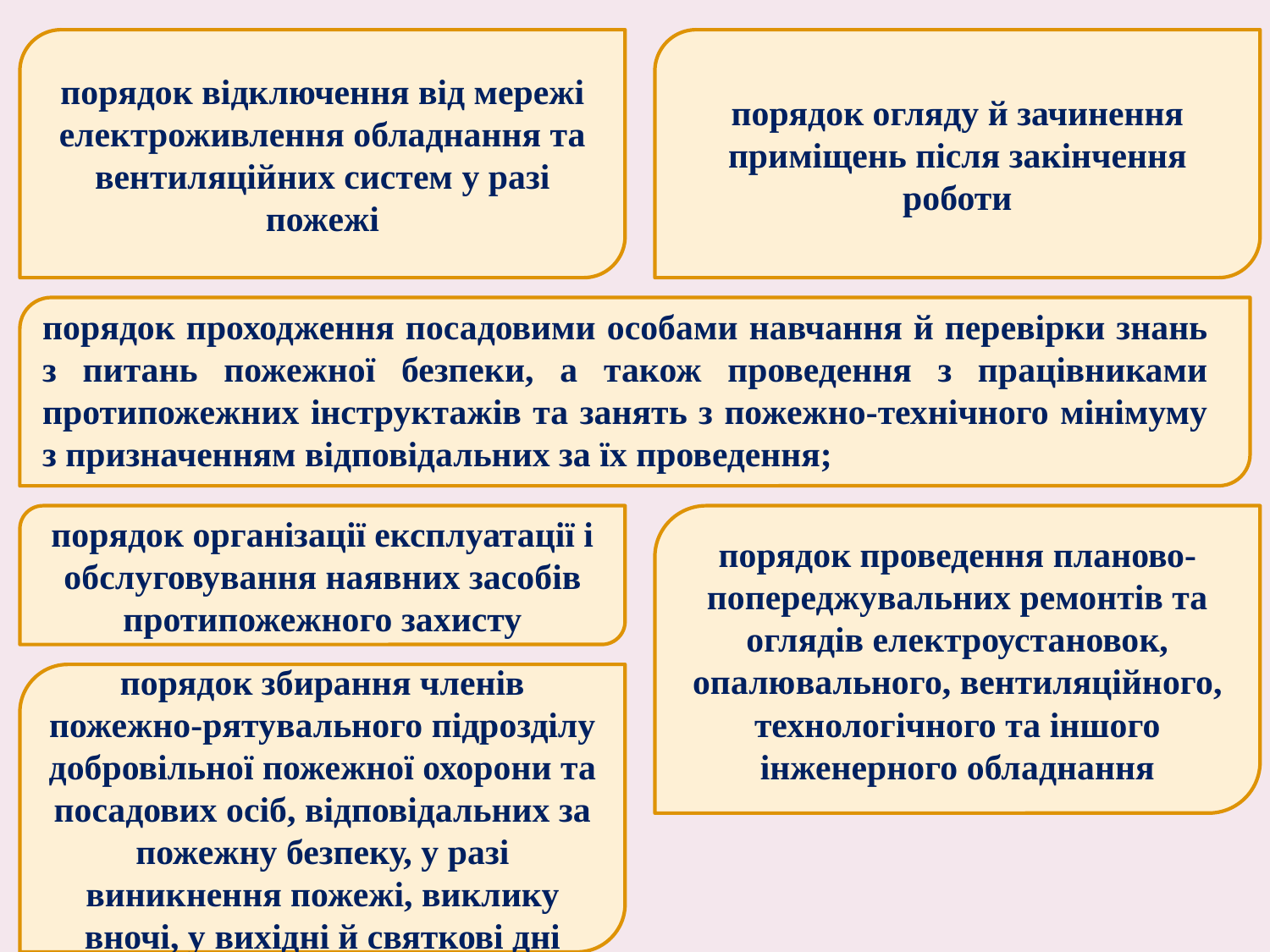

порядок відключення від мережі електроживлення обладнання та вентиляційних систем у разі пожежі
порядок огляду й зачинення приміщень після закінчення роботи
порядок проходження посадовими особами навчання й перевірки знань з питань пожежної безпеки, а також проведення з працівниками протипожежних інструктажів та занять з пожежно-технічного мінімуму з призначенням відповідальних за їх проведення;

порядок організації експлуатації і обслуговування наявних засобів протипожежного захисту
порядок проведення планово-попереджувальних ремонтів та оглядів електроустановок, опалювального, вентиляційного, технологічного та іншого інженерного обладнання
порядок збирання членів пожежно-рятувального підрозділу добровільної пожежної охорони та посадових осіб, відповідальних за пожежну безпеку, у разі виникнення пожежі, виклику вночі, у вихідні й святкові дні